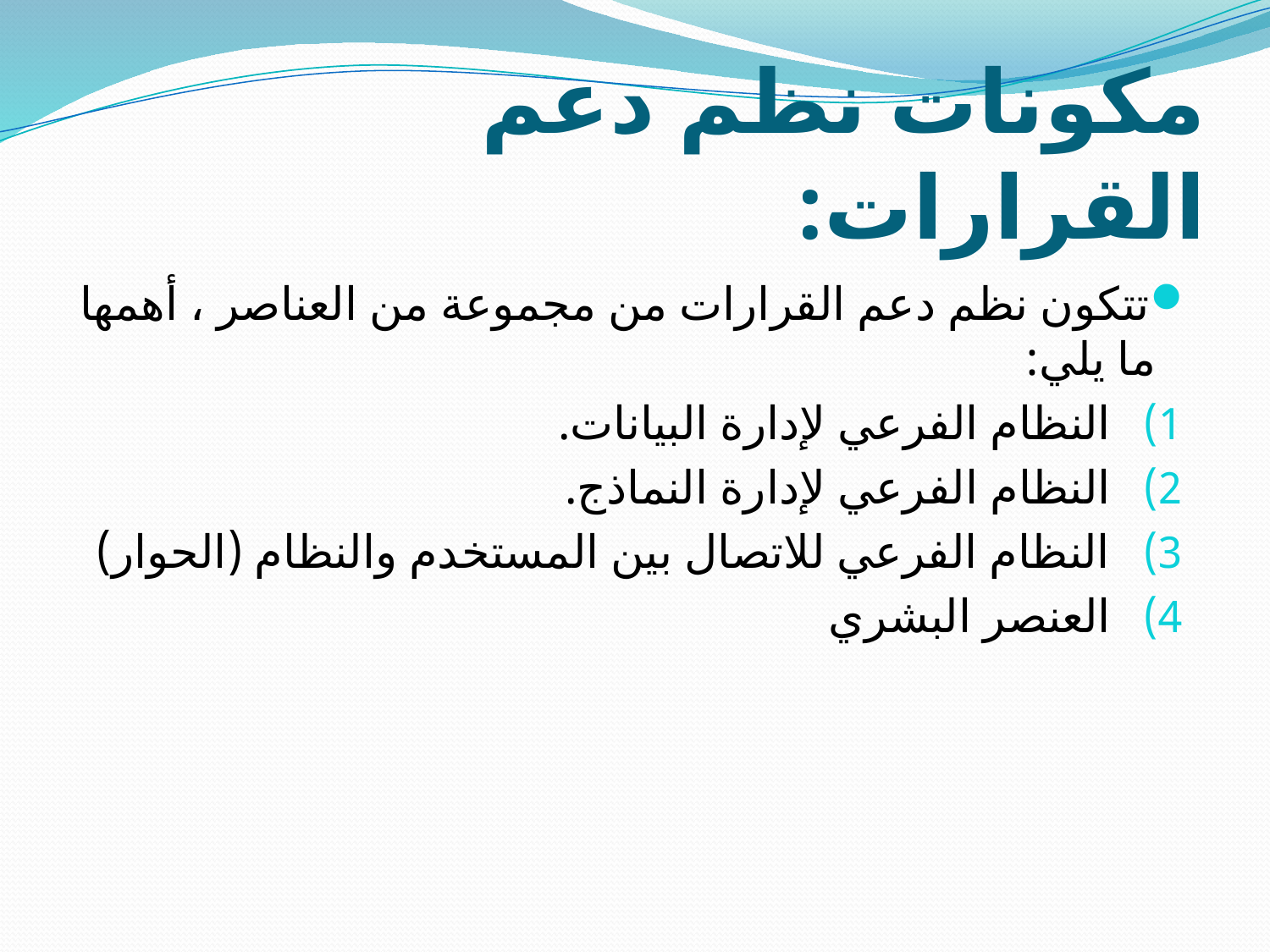

# مكونات نظم دعم القرارات:
تتكون نظم دعم القرارات من مجموعة من العناصر ، أهمها ما يلي:
النظام الفرعي لإدارة البيانات.
النظام الفرعي لإدارة النماذج.
النظام الفرعي للاتصال بين المستخدم والنظام (الحوار)
العنصر البشري